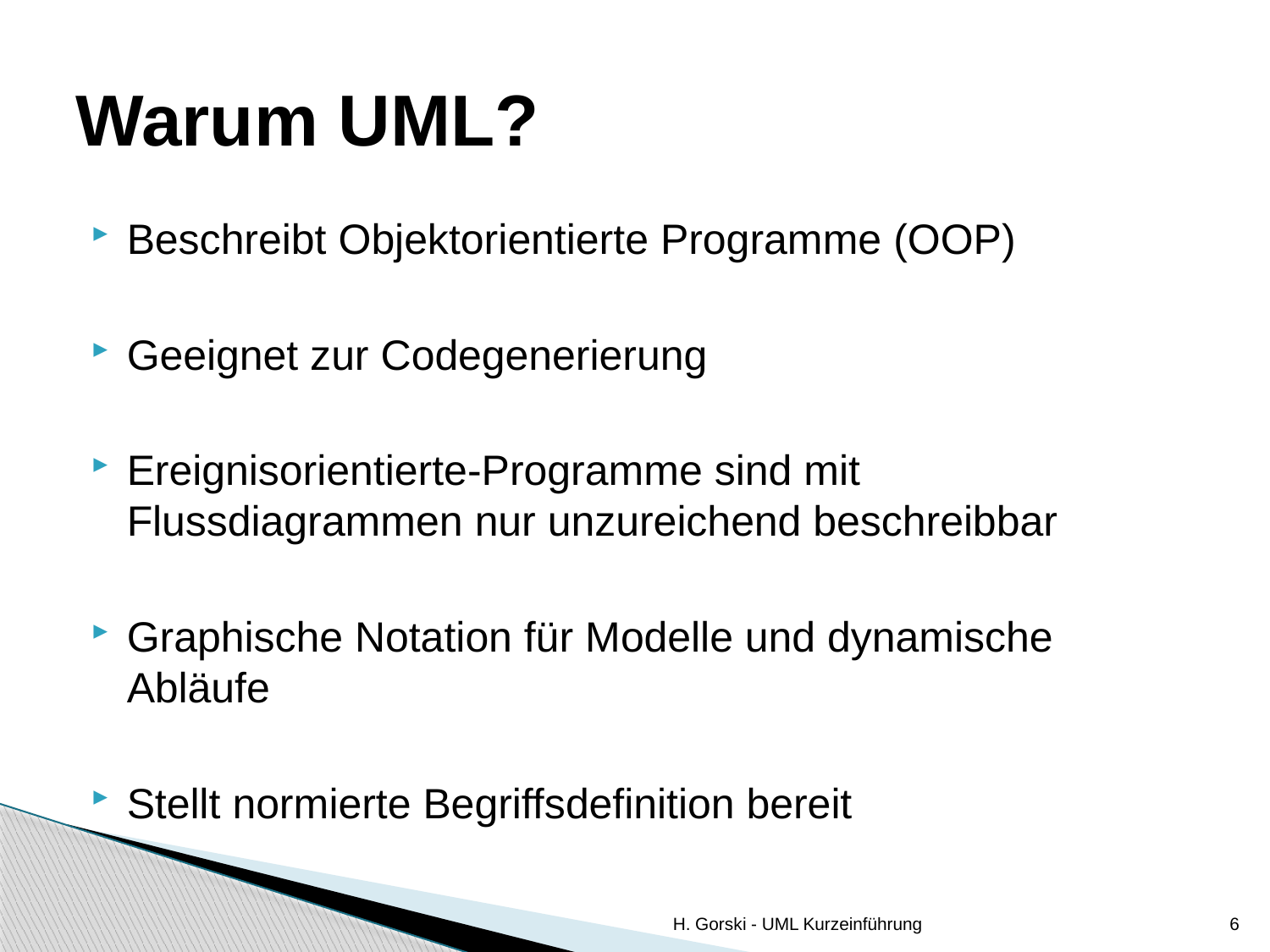

# Warum UML?
Beschreibt Objektorientierte Programme (OOP)

Geeignet zur Codegenerierung

Ereignisorientierte-Programme sind mit Flussdiagrammen nur unzureichend beschreibbar

Graphische Notation für Modelle und dynamische Abläufe

Stellt normierte Begriffsdefinition bereit

H. Gorski - UML Kurzeinführung
6